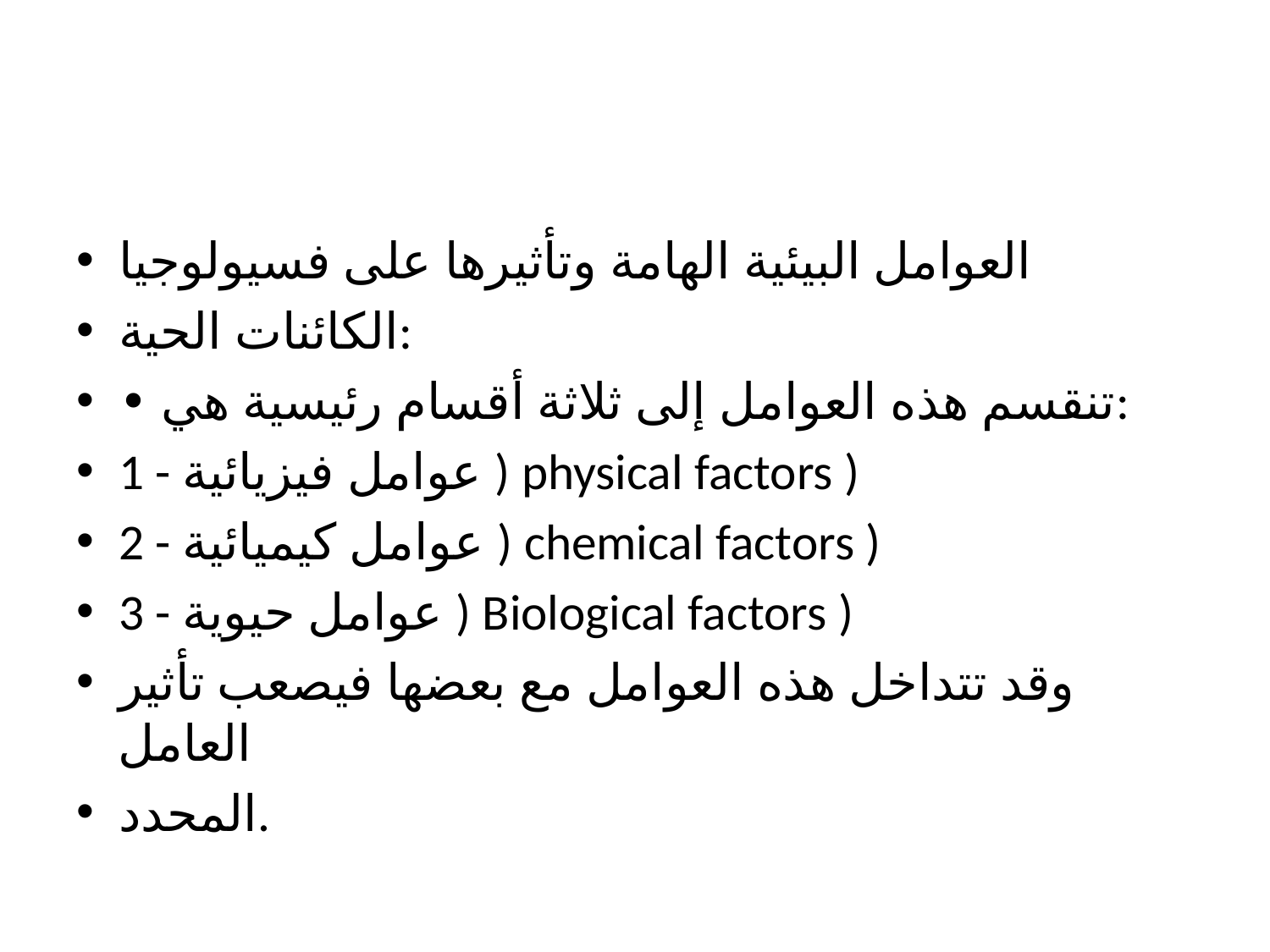

العوامل البيئية الهامة وتأثيرها على فسيولوجيا
الكائنات الحية:
• تنقسم هذه العوامل إلى ثلاثة أقسام رئيسية هي:
1 - عوامل فيزيائية ) physical factors )
2 - عوامل كيميائية ) chemical factors )
3 - عوامل حيوية ) Biological factors )
وقد تتداخل هذه العوامل مع بعضها فيصعب تأثير العامل
المحدد.